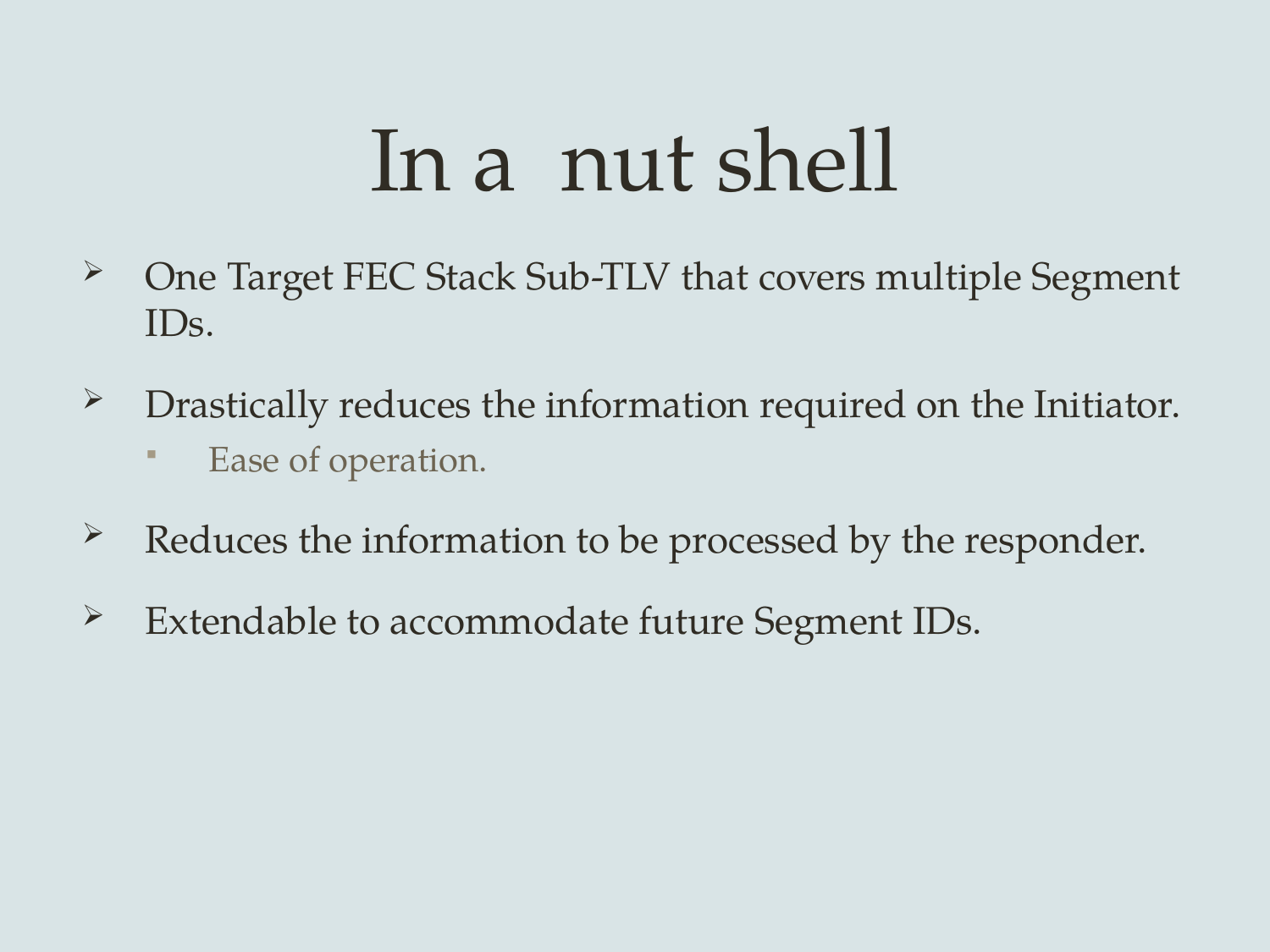

# In a  nut shell
One Target FEC Stack Sub-TLV that covers multiple Segment IDs.
Drastically reduces the information required on the Initiator.
Ease of operation.
Reduces the information to be processed by the responder.
Extendable to accommodate future Segment IDs.